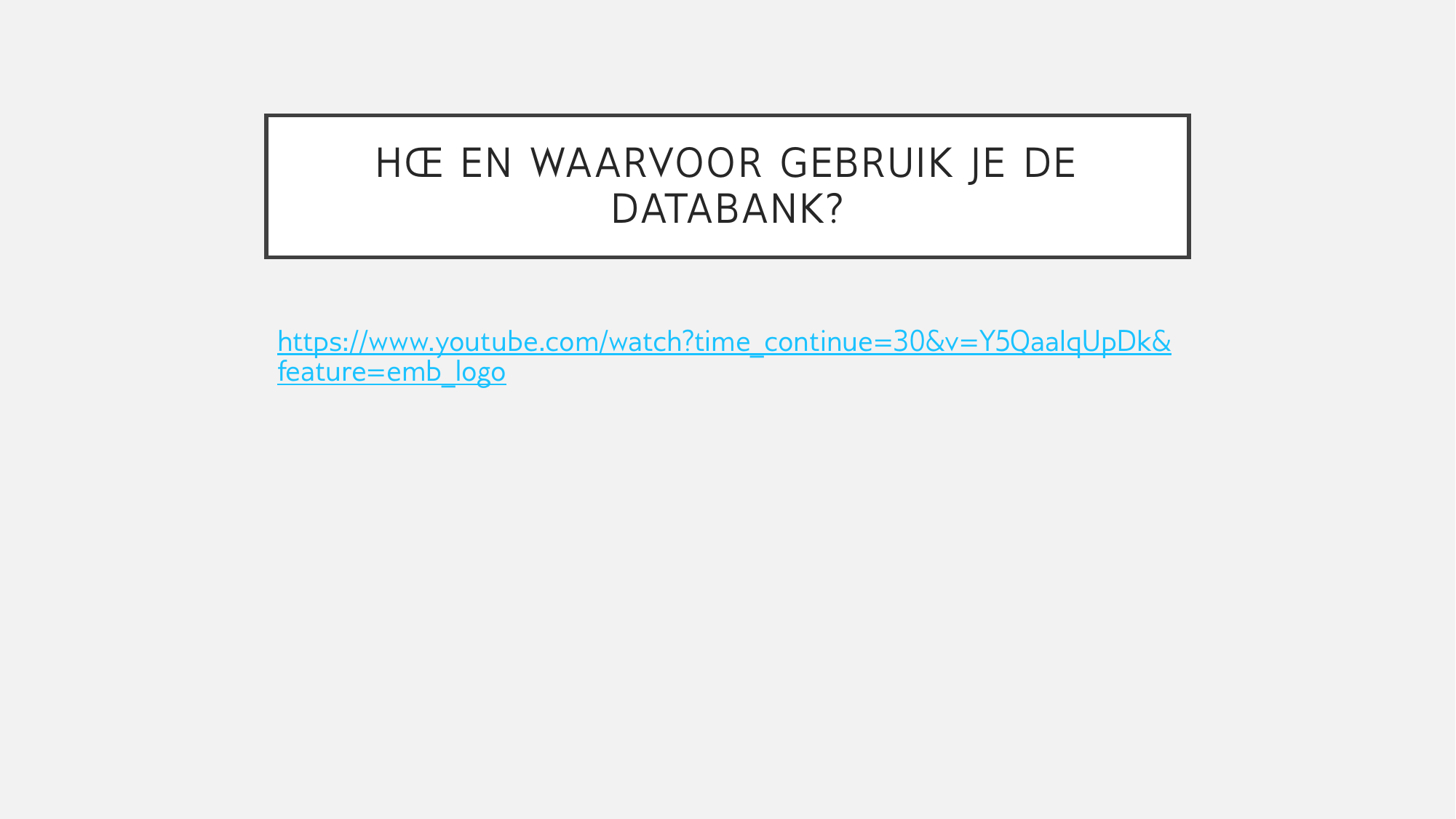

# Hoe en waarvoor gebruik je de databank?
https://www.youtube.com/watch?time_continue=30&v=Y5QaaIqUpDk&feature=emb_logo